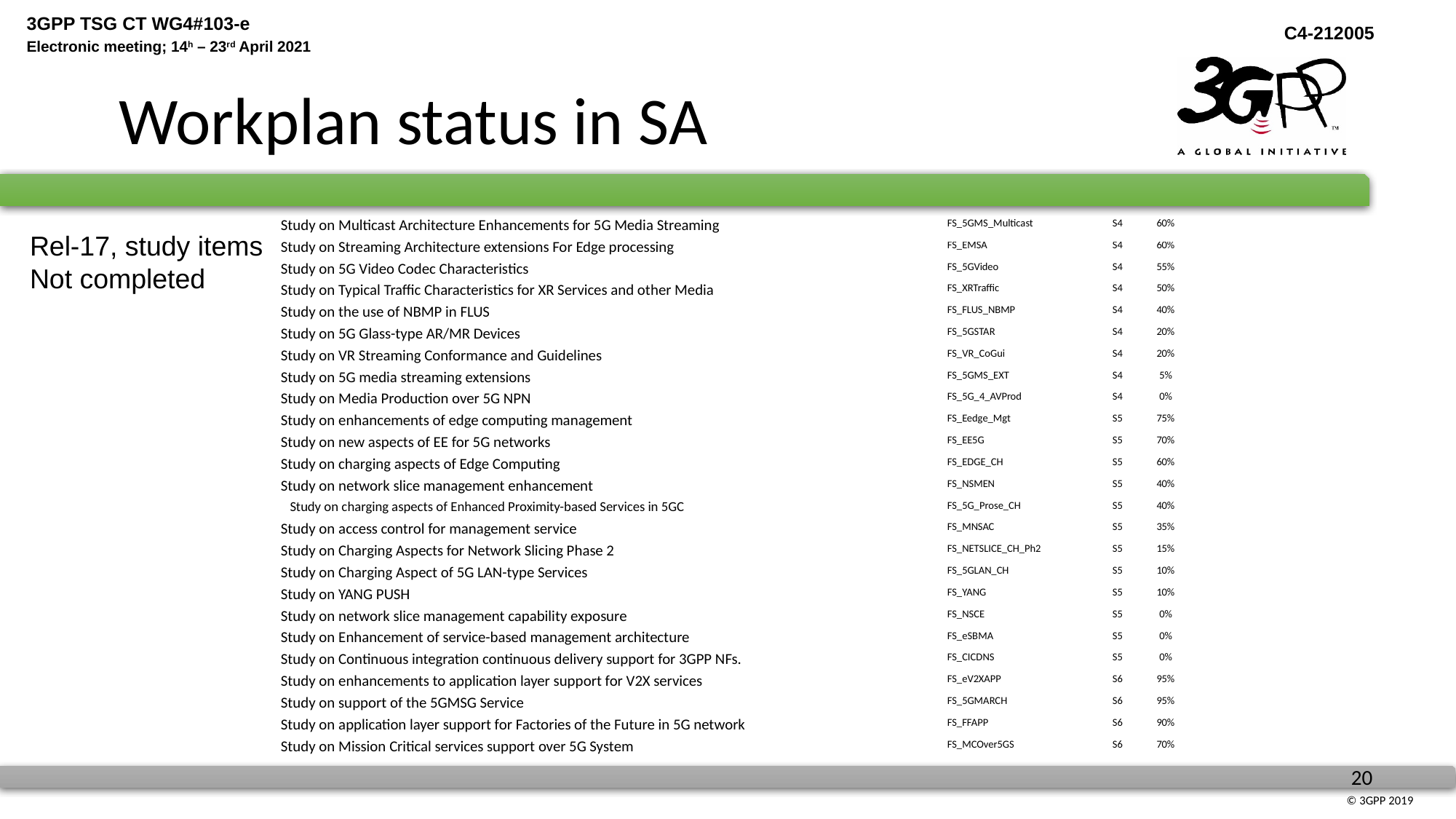

# Workplan status in SA
| Study on Multicast Architecture Enhancements for 5G Media Streaming | FS\_5GMS\_Multicast | S4 | 60% |
| --- | --- | --- | --- |
| Study on Streaming Architecture extensions For Edge processing | FS\_EMSA | S4 | 60% |
| Study on 5G Video Codec Characteristics | FS\_5GVideo | S4 | 55% |
| Study on Typical Traffic Characteristics for XR Services and other Media | FS\_XRTraffic | S4 | 50% |
| Study on the use of NBMP in FLUS | FS\_FLUS\_NBMP | S4 | 40% |
| Study on 5G Glass-type AR/MR Devices | FS\_5GSTAR | S4 | 20% |
| Study on VR Streaming Conformance and Guidelines | FS\_VR\_CoGui | S4 | 20% |
| Study on 5G media streaming extensions | FS\_5GMS\_EXT | S4 | 5% |
| Study on Media Production over 5G NPN | FS\_5G\_4\_AVProd | S4 | 0% |
| Study on enhancements of edge computing management | FS\_Eedge\_Mgt | S5 | 75% |
| Study on new aspects of EE for 5G networks | FS\_EE5G | S5 | 70% |
| Study on charging aspects of Edge Computing | FS\_EDGE\_CH | S5 | 60% |
| Study on network slice management enhancement | FS\_NSMEN | S5 | 40% |
| Study on charging aspects of Enhanced Proximity-based Services in 5GC | FS\_5G\_Prose\_CH | S5 | 40% |
| Study on access control for management service | FS\_MNSAC | S5 | 35% |
| Study on Charging Aspects for Network Slicing Phase 2 | FS\_NETSLICE\_CH\_Ph2 | S5 | 15% |
| Study on Charging Aspect of 5G LAN-type Services | FS\_5GLAN\_CH | S5 | 10% |
| Study on YANG PUSH | FS\_YANG | S5 | 10% |
| Study on network slice management capability exposure | FS\_NSCE | S5 | 0% |
| Study on Enhancement of service-based management architecture | FS\_eSBMA | S5 | 0% |
| Study on Continuous integration continuous delivery support for 3GPP NFs. | FS\_CICDNS | S5 | 0% |
| Study on enhancements to application layer support for V2X services | FS\_eV2XAPP | S6 | 95% |
| Study on support of the 5GMSG Service | FS\_5GMARCH | S6 | 95% |
| Study on application layer support for Factories of the Future in 5G network | FS\_FFAPP | S6 | 90% |
| Study on Mission Critical services support over 5G System | FS\_MCOver5GS | S6 | 70% |
Rel-17, study items
Not completed